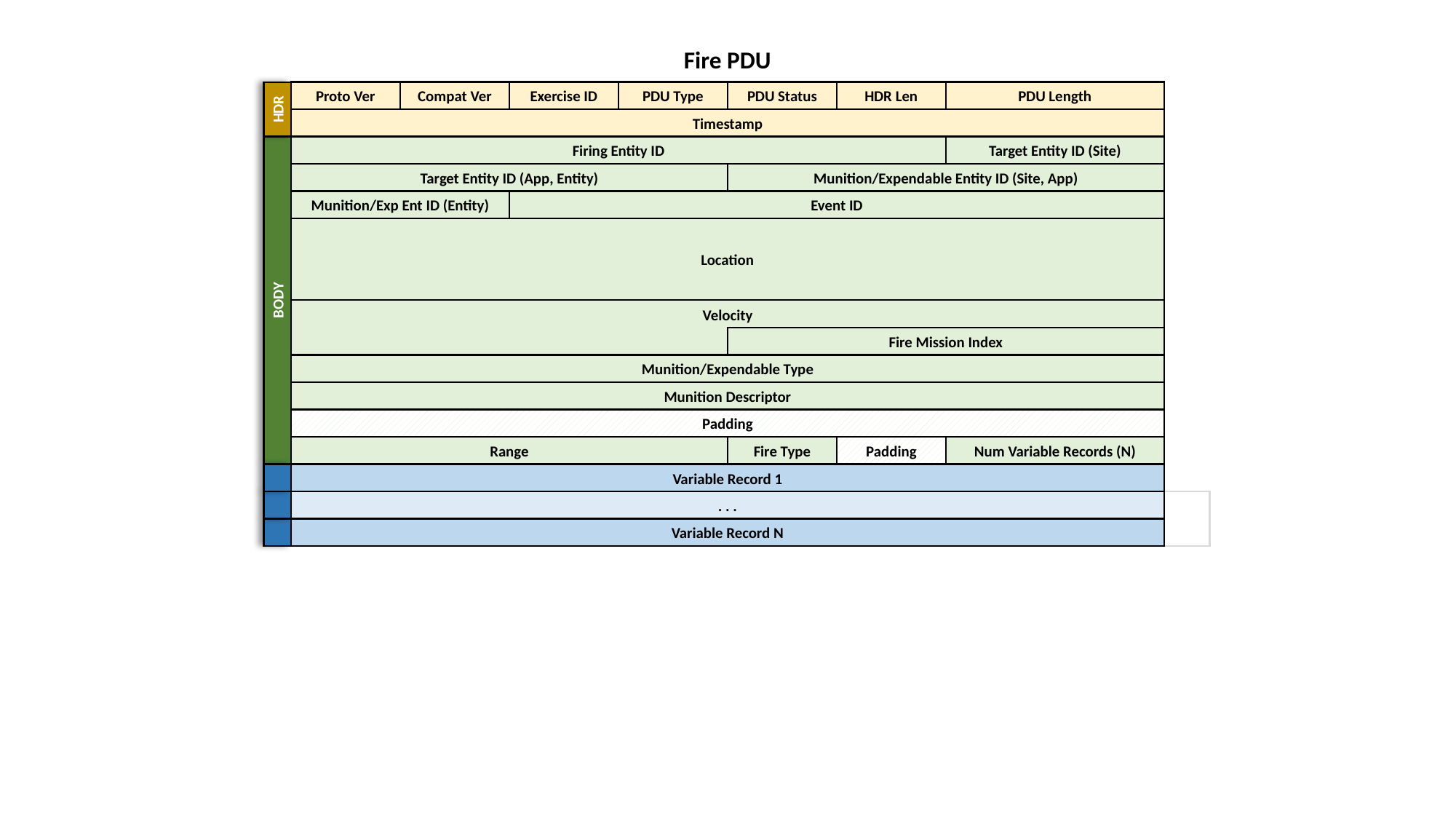

Fire PDU
Proto Ver
Compat Ver
Exercise ID
PDU Type
PDU Status
HDR Len
PDU Length
HDR
Timestamp
Firing Entity ID
Target Entity ID (Site)
Target Entity ID (App, Entity)
Munition/Expendable Entity ID (Site, App)
Munition/Exp Ent ID (Entity)
Event ID
Location
BODY
Velocity
Fire Mission Index
Munition/Expendable Type
Munition Descriptor
Padding
Range
Fire Type
Padding
Num Variable Records (N)

Variable Record 1

. . .

Variable Record N